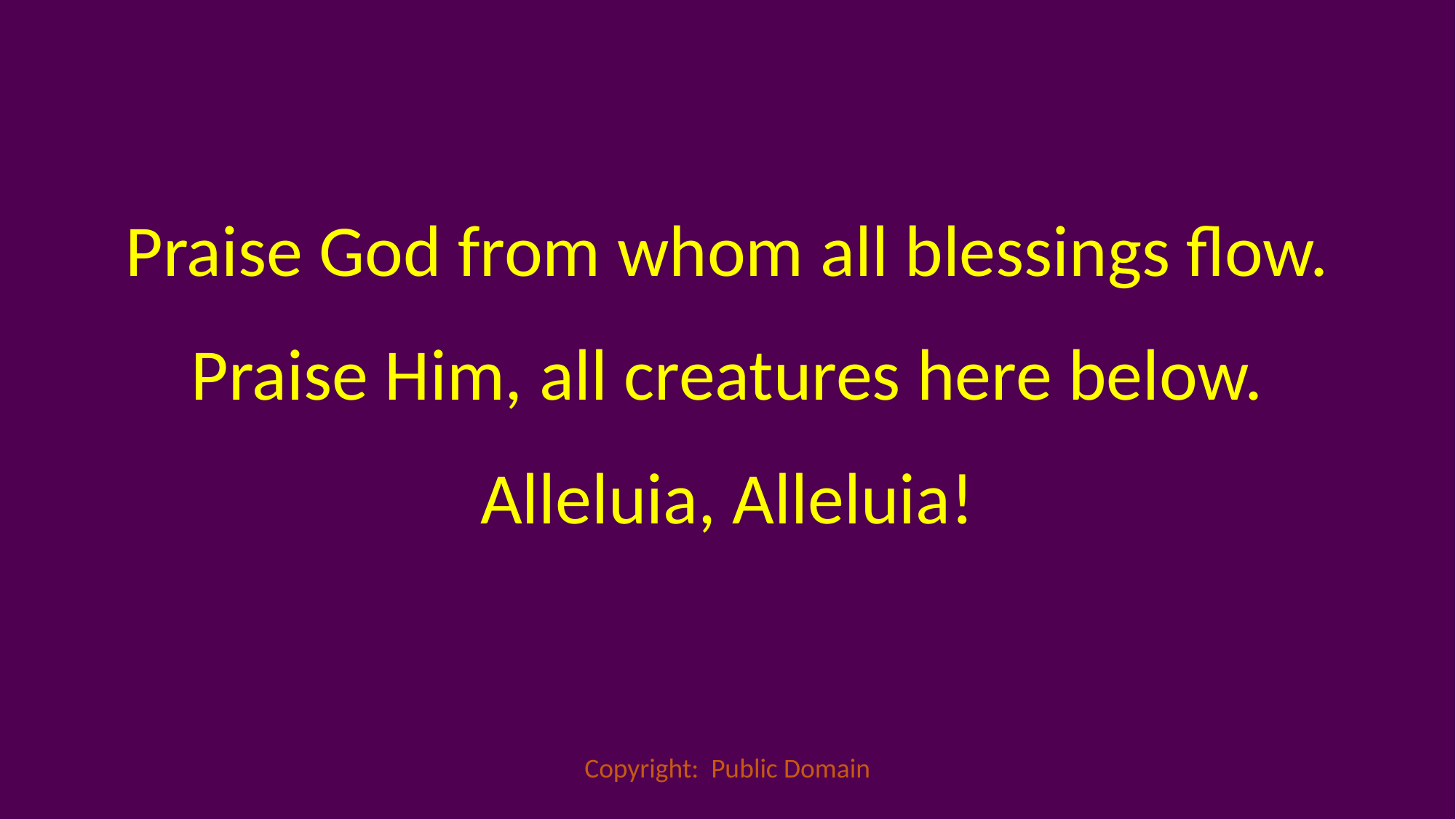

Praise God from whom all blessings flow.
Praise Him, all creatures here below.
Alleluia, Alleluia!
Copyright:  Public Domain